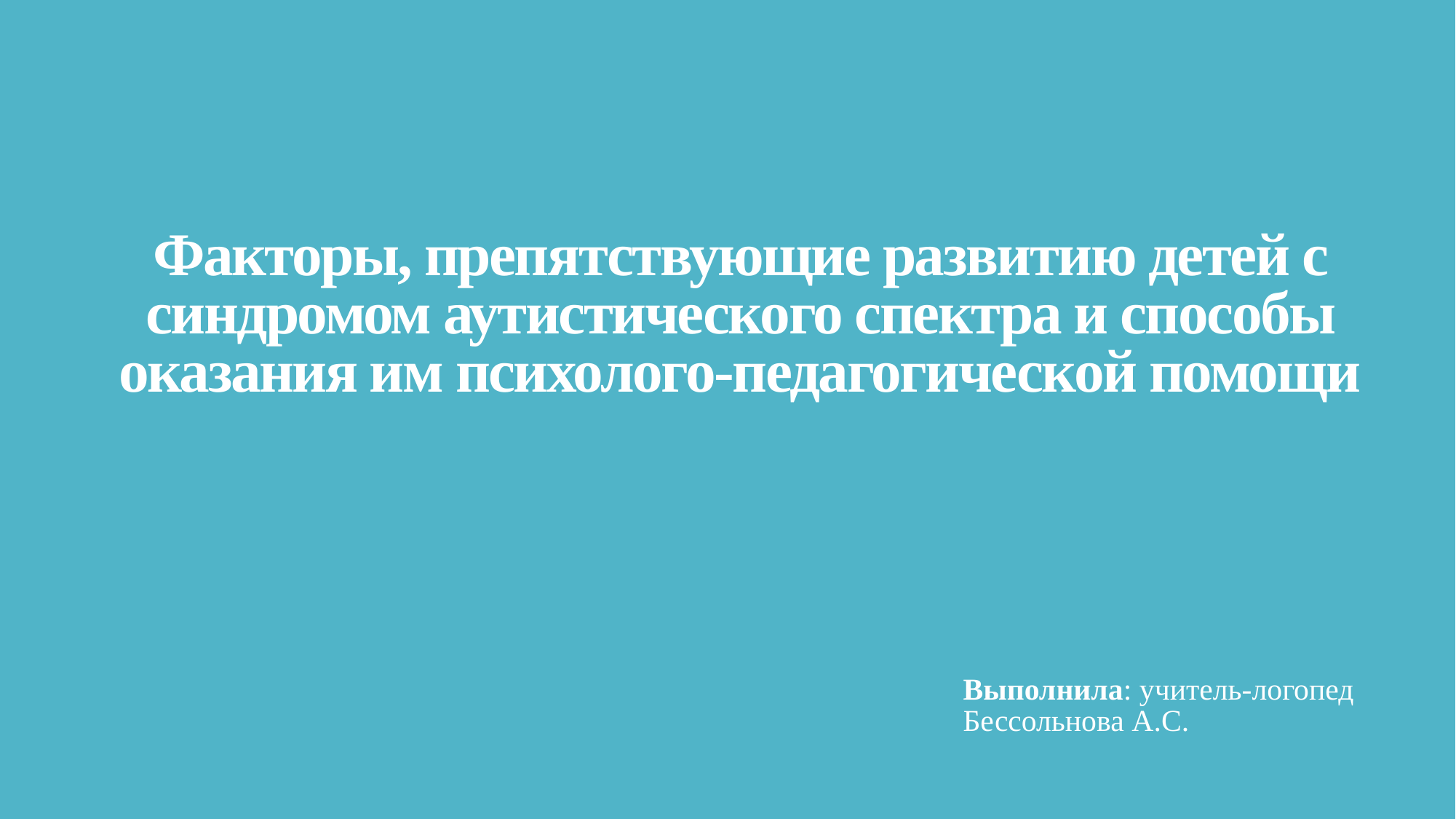

# Факторы, препятствующие развитию детей с синдромом аутистического спектра и способы оказания им психолого-педагогической помощи
Выполнила: учитель-логопед
Бессольнова А.С.